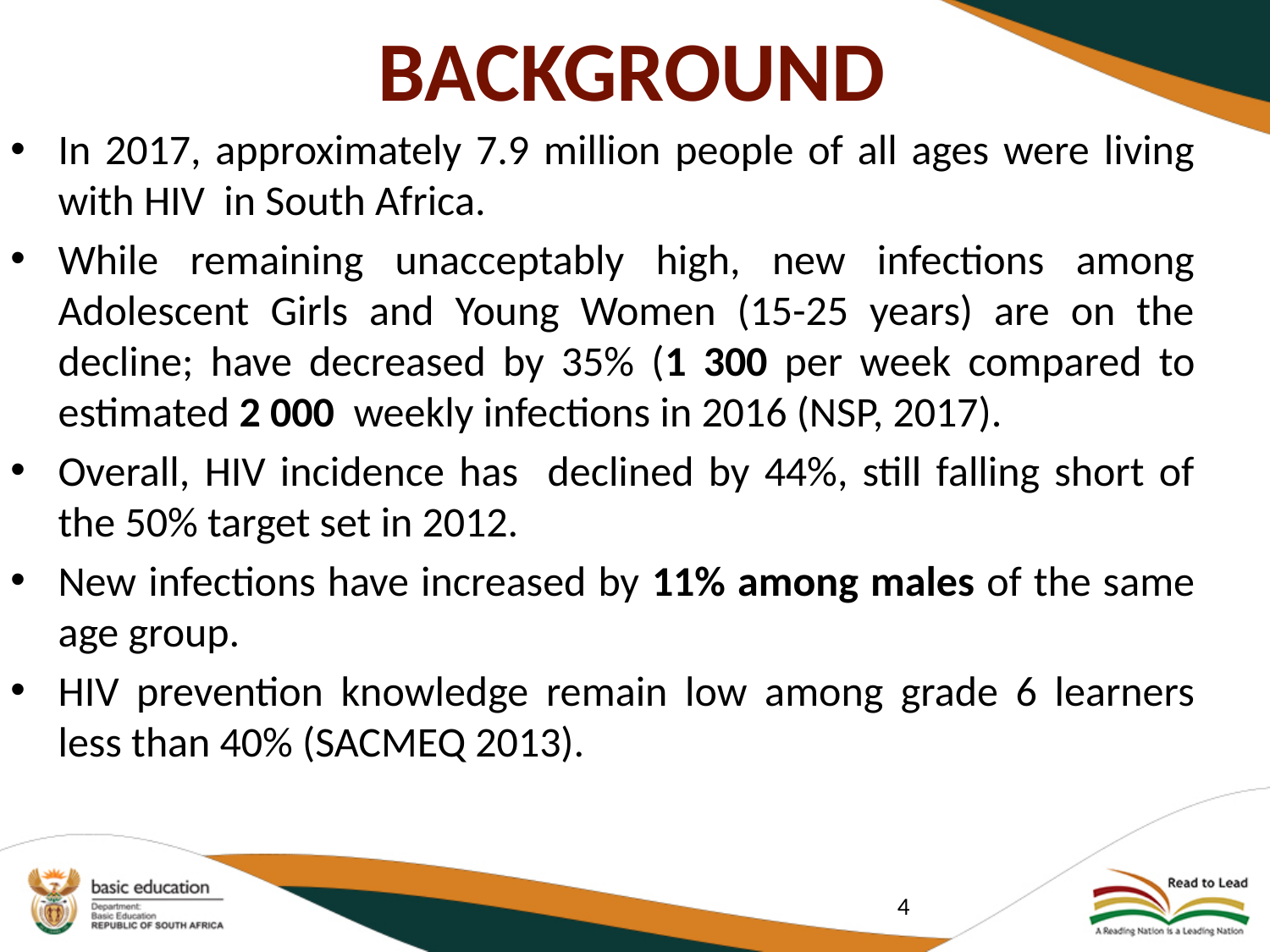

# BACKGROUND
In 2017, approximately 7.9 million people of all ages were living with HIV  in South Africa.
While remaining unacceptably high, new infections among Adolescent Girls and Young Women (15-25 years) are on the decline; have decreased by 35% (1 300 per week compared to estimated 2 000  weekly infections in 2016 (NSP, 2017).
Overall, HIV incidence has  declined by 44%, still falling short of the 50% target set in 2012.
New infections have increased by 11% among males of the same age group.
HIV prevention knowledge remain low among grade 6 learners less than 40% (SACMEQ 2013).

4